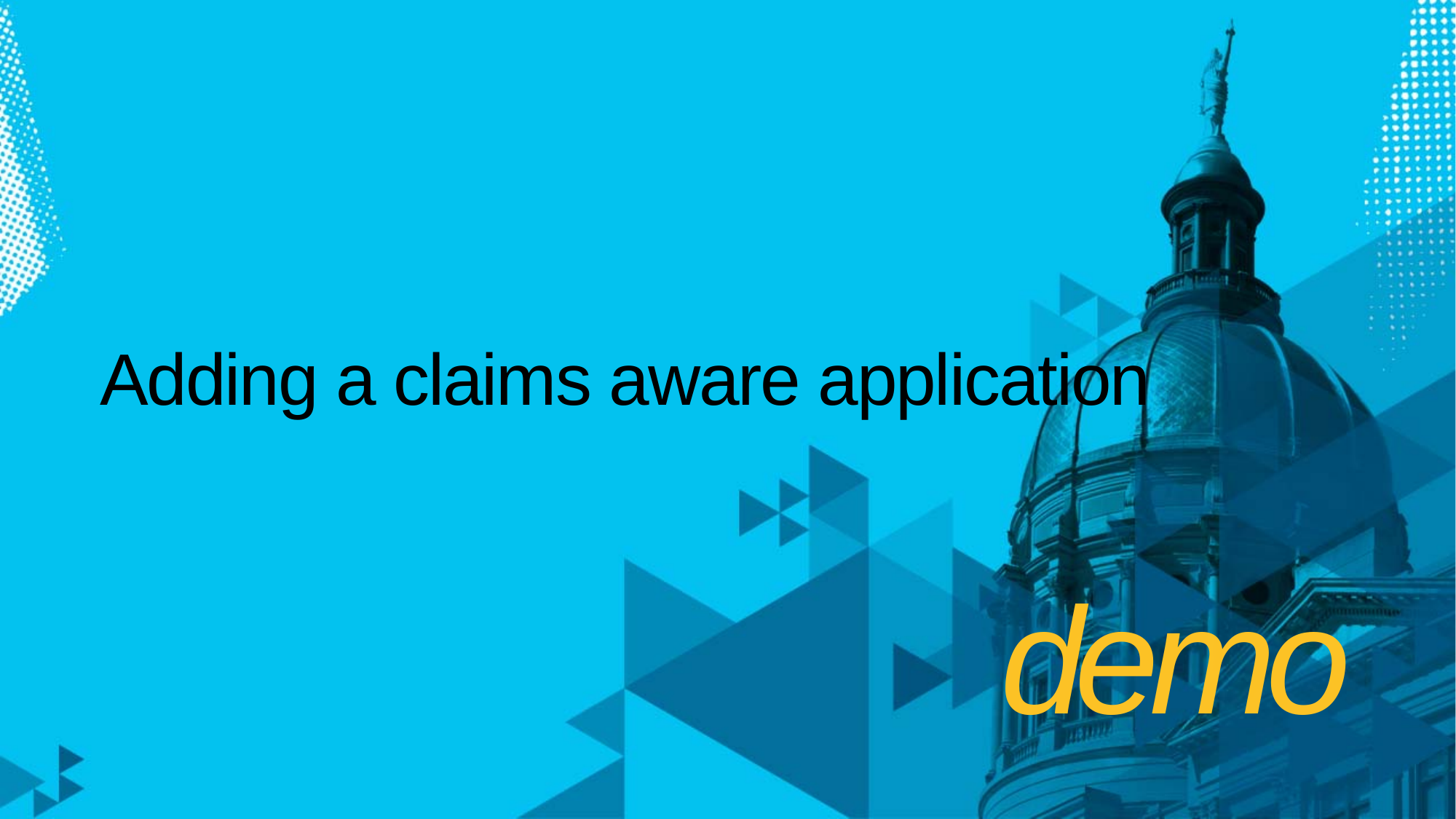

# Adding a claims aware application
demo